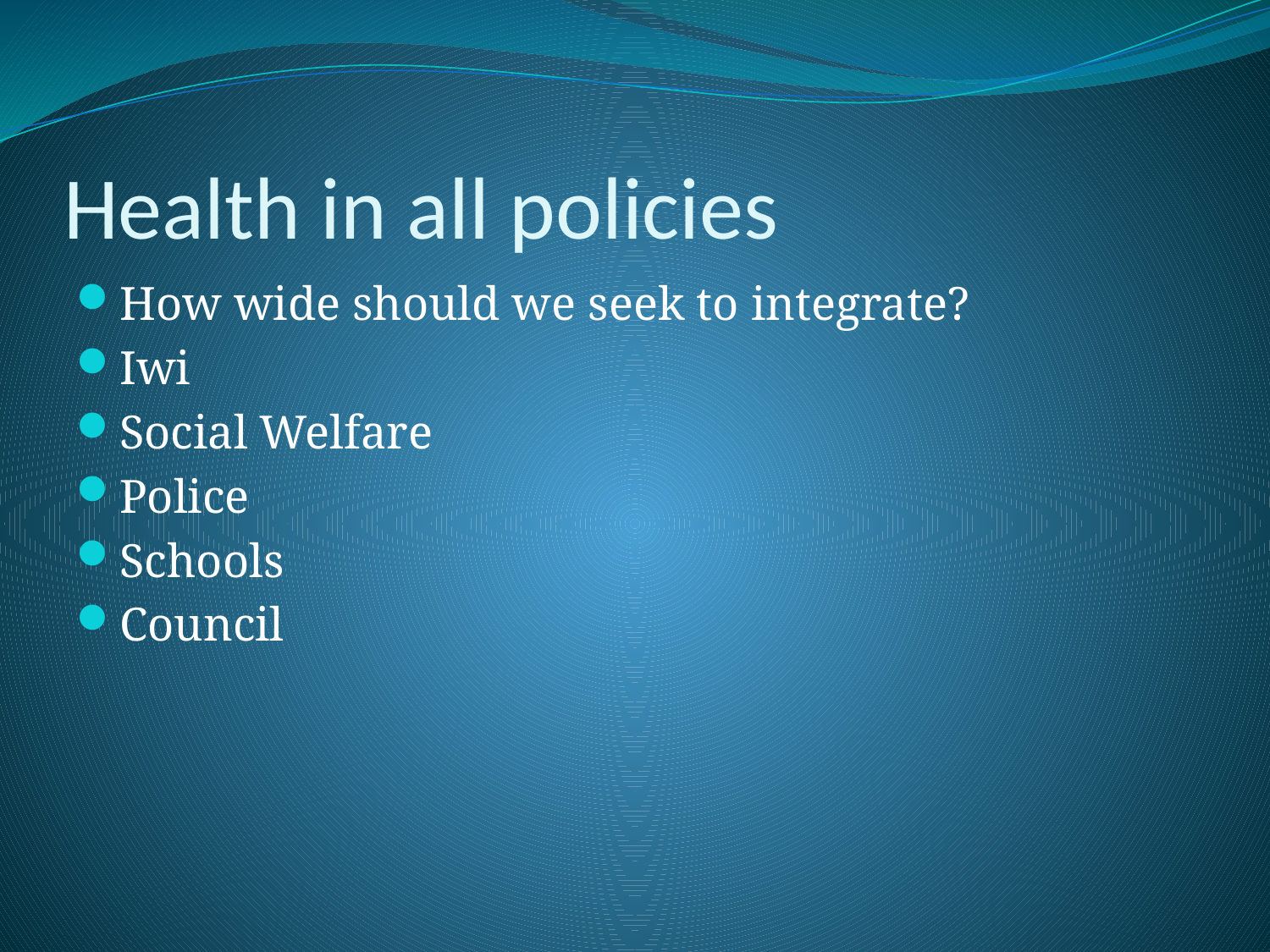

# Health in all policies
How wide should we seek to integrate?
Iwi
Social Welfare
Police
Schools
Council